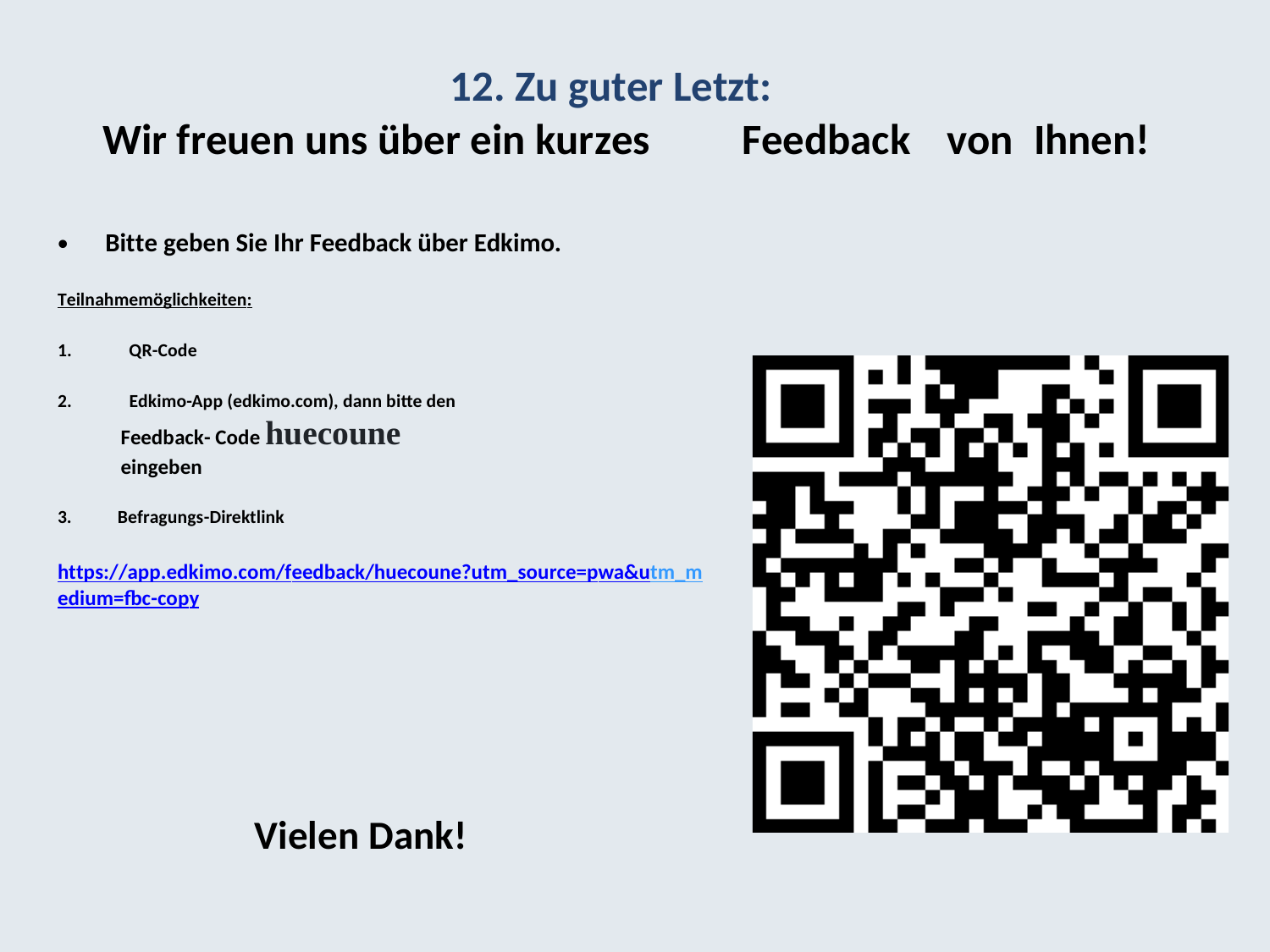

12. Zu guter Letzt:
Wir freuen uns über ein kurzes
Feedback
von
Ihnen!
•
Bitte geben Sie Ihr Feedback über Edkimo.
Teilnahmemöglichkeiten:
1.
QR-Code

2.
Edkimo-App (edkimo.com), dann bitte den
Feedback- Code huecoune
eingeben
3.
Befragungs-Direktlink
https://app.edkimo.com/feedback/huecoune?utm_source=pwa&utm_m
edium=fbc-copy
Vielen Dank!